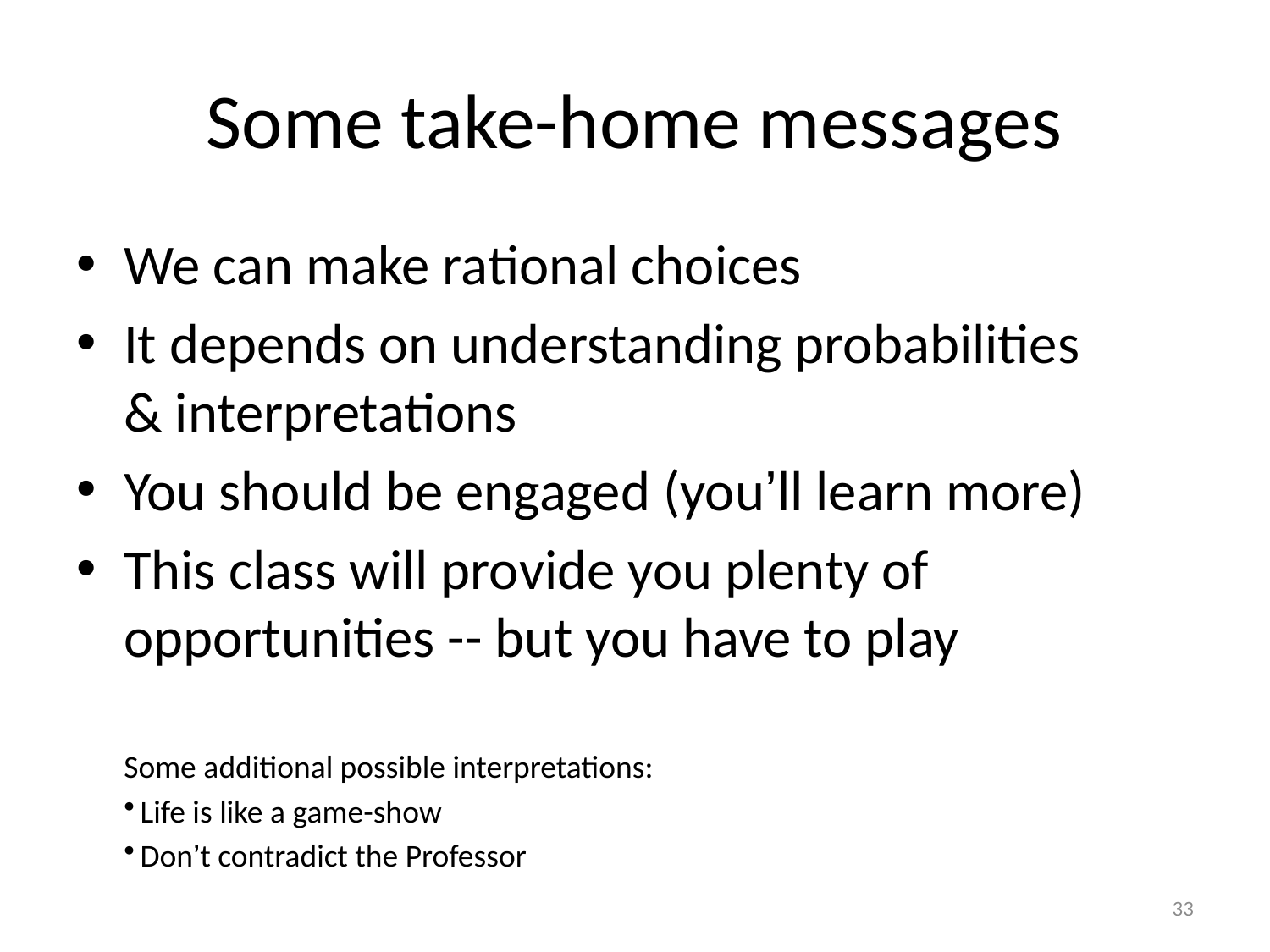

# Some take-home messages
We can make rational choices
It depends on understanding probabilities
& interpretations
You should be engaged (you’ll learn more)
This class will provide you plenty of opportunities -- but you have to play
Some additional possible interpretations:
Life is like a game-show
Don’t contradict the Professor

33